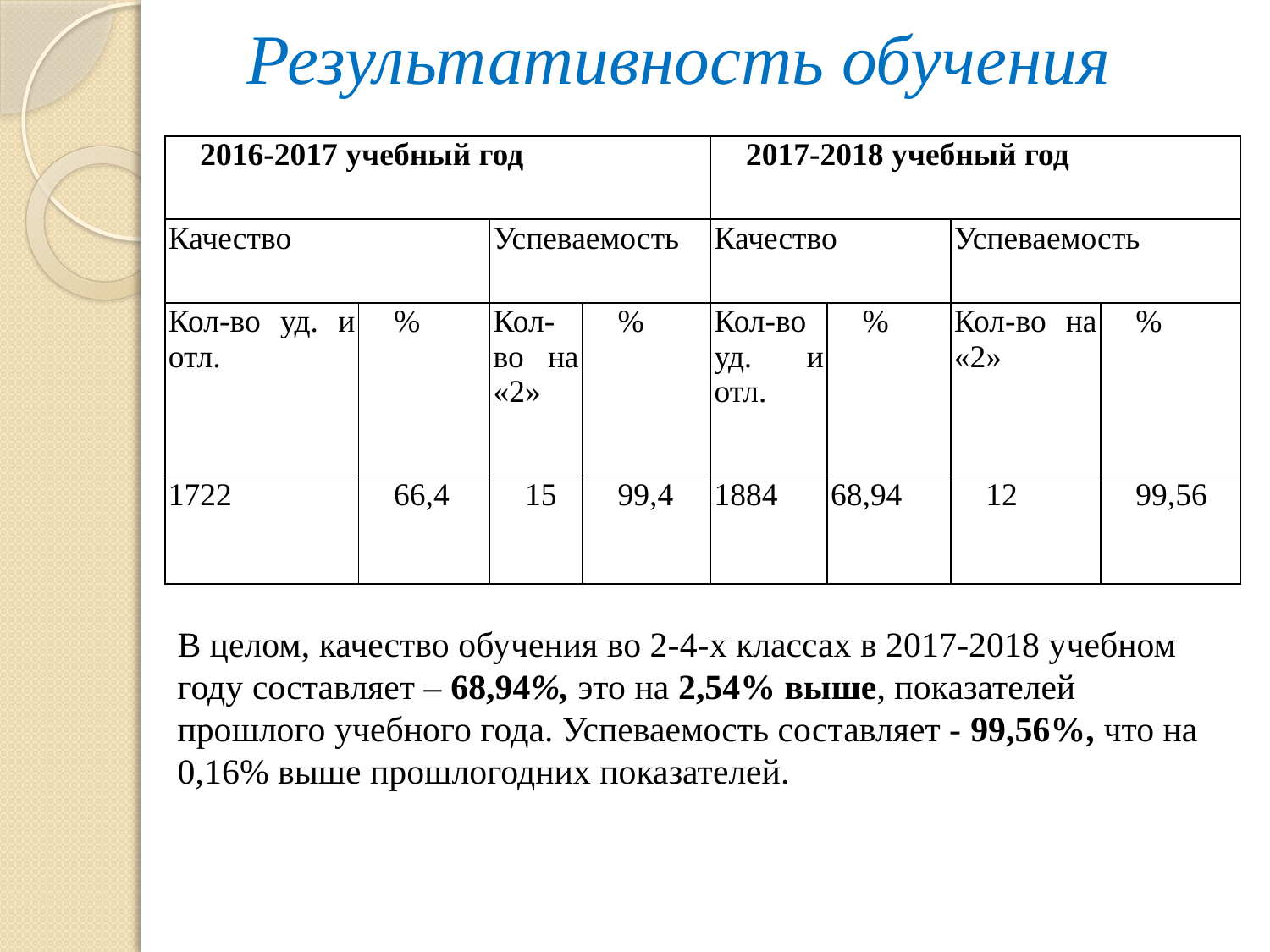

# Результативность обучения
| 2016-2017 учебный год |  |  |  | 2017-2018 учебный год |  |  |  |
| --- | --- | --- | --- | --- | --- | --- | --- |
| Качество |  | Успеваемость |  | Качество |  | Успеваемость |  |
| Кол-во уд. и отл. | % | Кол-во на «2» | % | Кол-во уд. и отл. | % | Кол-во на «2» | % |
| 1722 | 66,4 | 15 | 99,4 | 1884 | 68,94 | 12 | 99,56 |
В целом, качество обучения во 2-4-х классах в 2017-2018 учебном году составляет – 68,94%, это на 2,54% выше, показателей прошлого учебного года. Успеваемость составляет - 99,56%, что на 0,16% выше прошлогодних показателей.